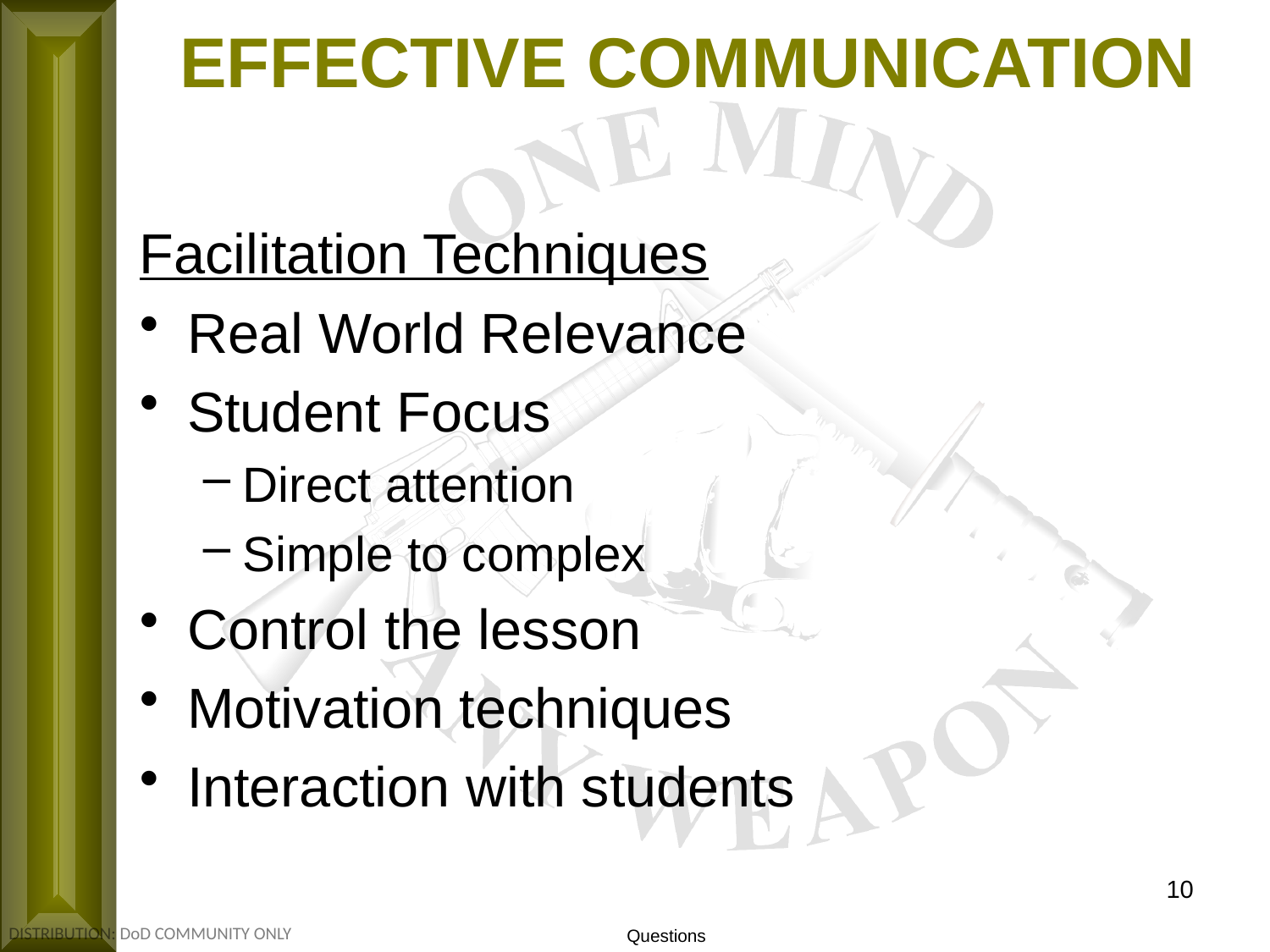

EFFECTIVE COMMUNICATION
Facilitation Techniques
Real World Relevance
Student Focus
Direct attention
Simple to complex
Control the lesson
Motivation techniques
Interaction with students
10
Questions